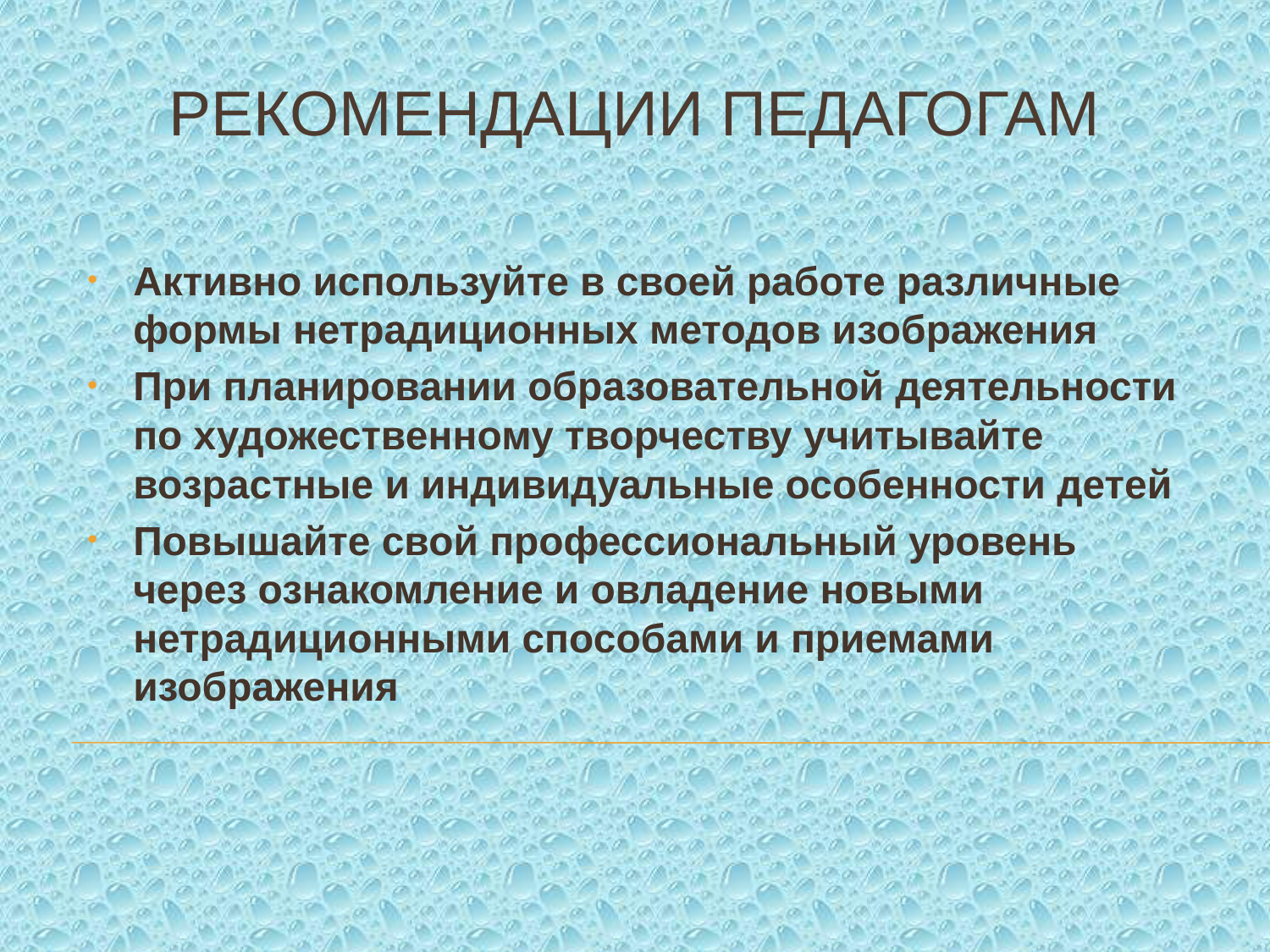

# Рекомендации педагогам
Активно используйте в своей работе различные формы нетрадиционных методов изображения
При планировании образовательной деятельности по художественному творчеству учитывайте возрастные и индивидуальные особенности детей
Повышайте свой профессиональный уровень через ознакомление и овладение новыми нетрадиционными способами и приемами изображения